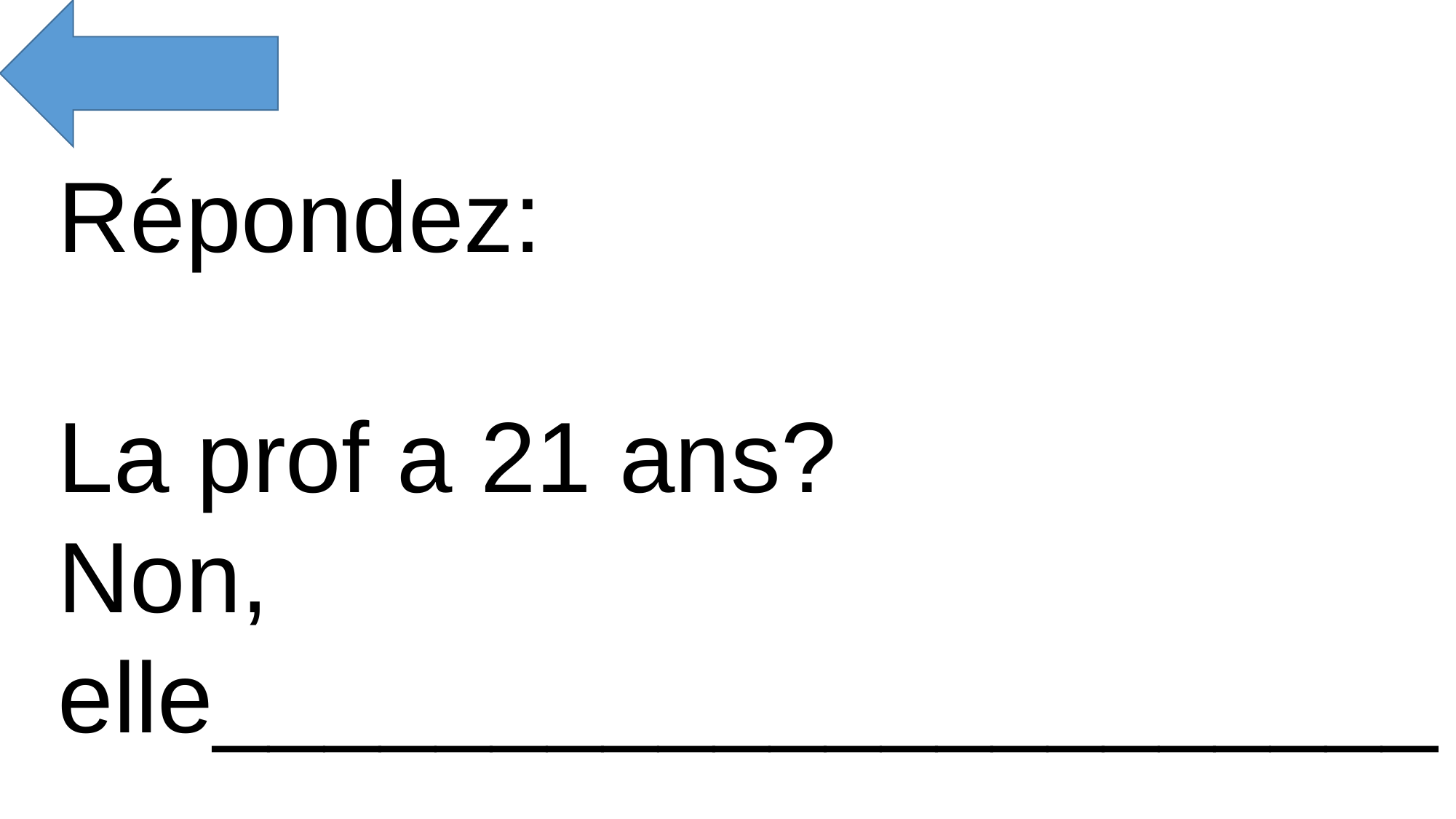

Répondez:

La prof a 21 ans?
Non, elle________________________.